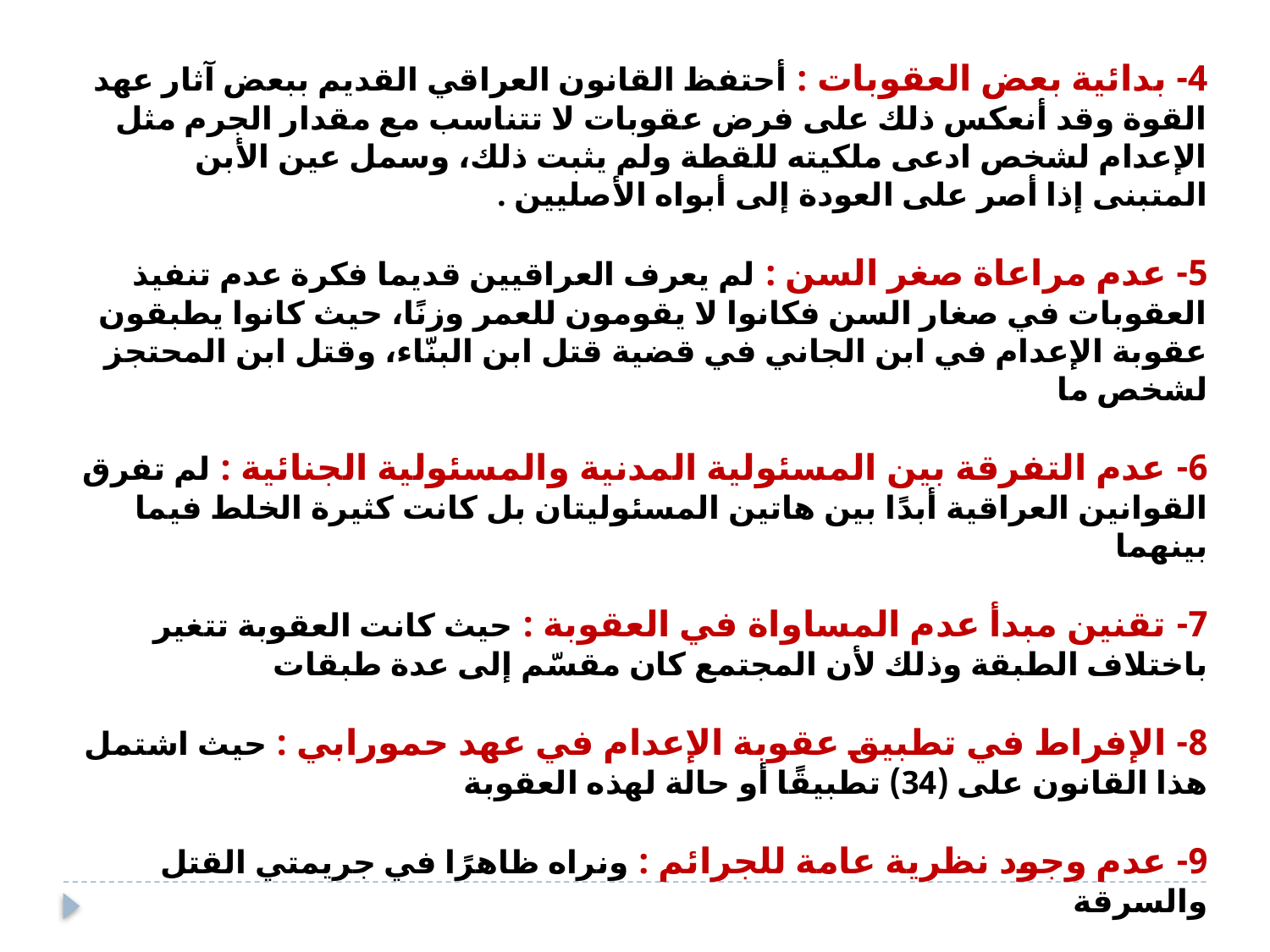

4- بدائية بعض العقوبات : أحتفظ القانون العراقي القديم ببعض آثار عهد القوة وقد أنعكس ذلك على فرض عقوبات لا تتناسب مع مقدار الجرم مثل الإعدام لشخص ادعى ملكيته للقطة ولم يثبت ذلك، وسمل عين الأبن المتبنى إذا أصر على العودة إلى أبواه الأصليين .

5- عدم مراعاة صغر السن : لم يعرف العراقيين قديما فكرة عدم تنفيذ العقوبات في صغار السن فكانوا لا يقومون للعمر وزنًا، حيث كانوا يطبقون عقوبة الإعدام في ابن الجاني في قضية قتل ابن البنّاء، وقتل ابن المحتجز لشخص ما

6- عدم التفرقة بين المسئولية المدنية والمسئولية الجنائية : لم تفرق القوانين العراقية أبدًا بين هاتين المسئوليتان بل كانت كثيرة الخلط فيما بينهما

7- تقنين مبدأ عدم المساواة في العقوبة : حيث كانت العقوبة تتغير باختلاف الطبقة وذلك لأن المجتمع كان مقسّم إلى عدة طبقات

8- الإفراط في تطبيق عقوبة الإعدام في عهد حمورابي : حيث اشتمل هذا القانون على (34) تطبيقًا أو حالة لهذه العقوبة

9- عدم وجود نظرية عامة للجرائم : ونراه ظاهرًا في جريمتي القتل والسرقة

10 – إقرار مبدأ العقوبة والضمان ( التعويض) : تميزت العقوبات المالية في ذلك العصر بأنها كانت عقوبة وضمان في آنٍ واحد فهي عقوبة لأنها كبيرة وأكثر من الضرر وضمان لأنها تعويض للمجني عليه .